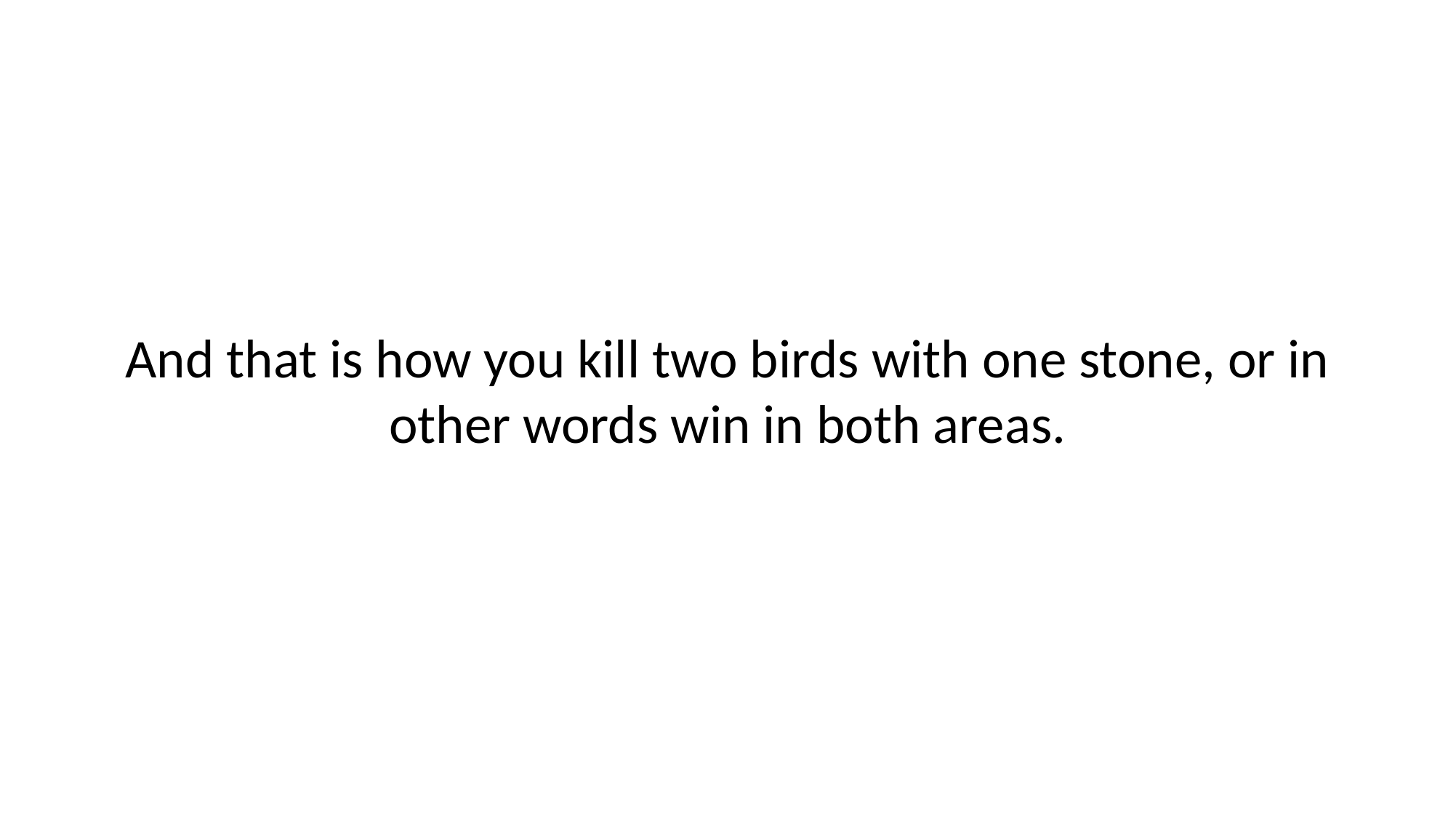

# And that is how you kill two birds with one stone, or in other words win in both areas.